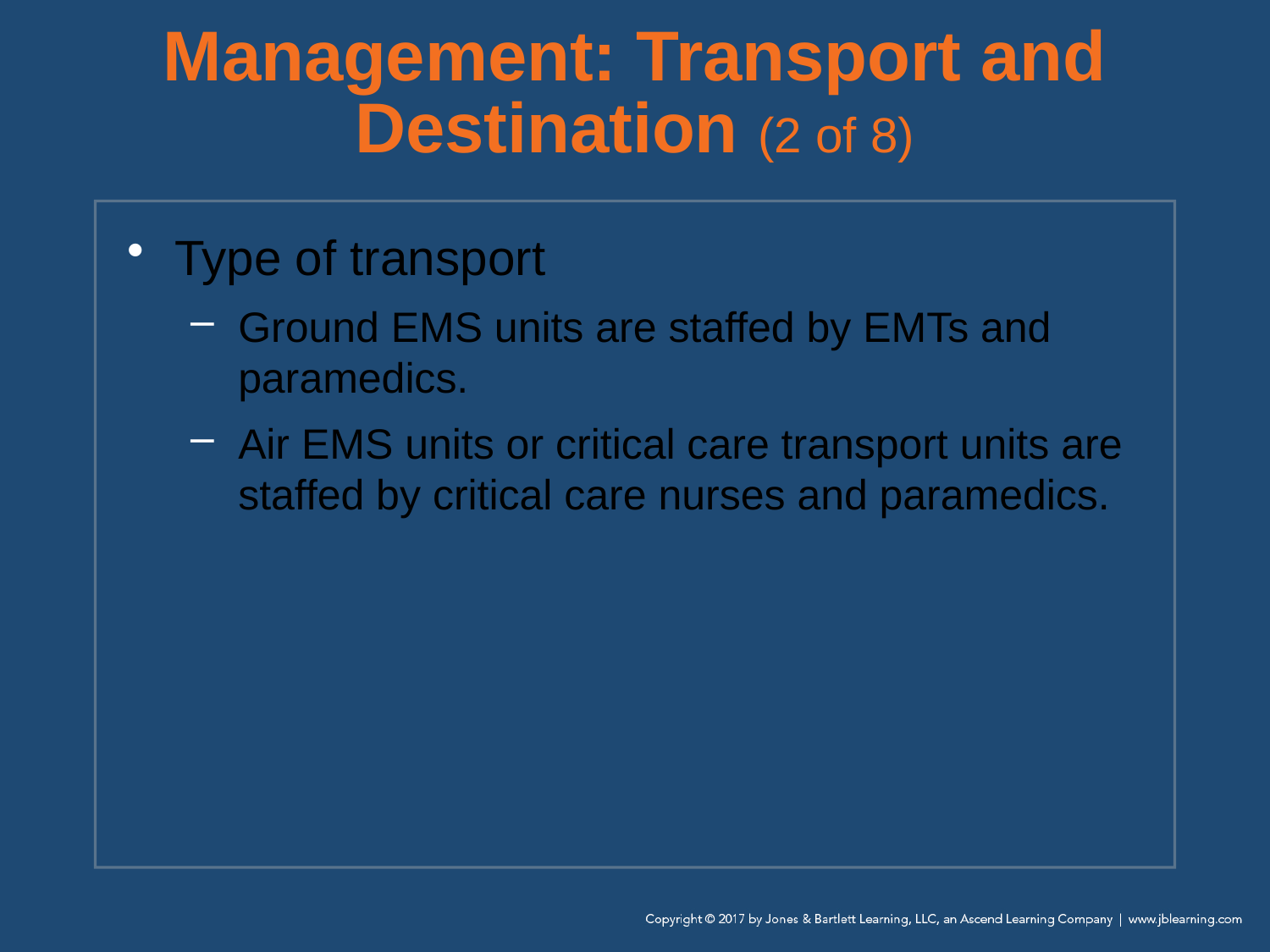

# Management: Transport and Destination (2 of 8)
Type of transport
Ground EMS units are staffed by EMTs and paramedics.
Air EMS units or critical care transport units are staffed by critical care nurses and paramedics.